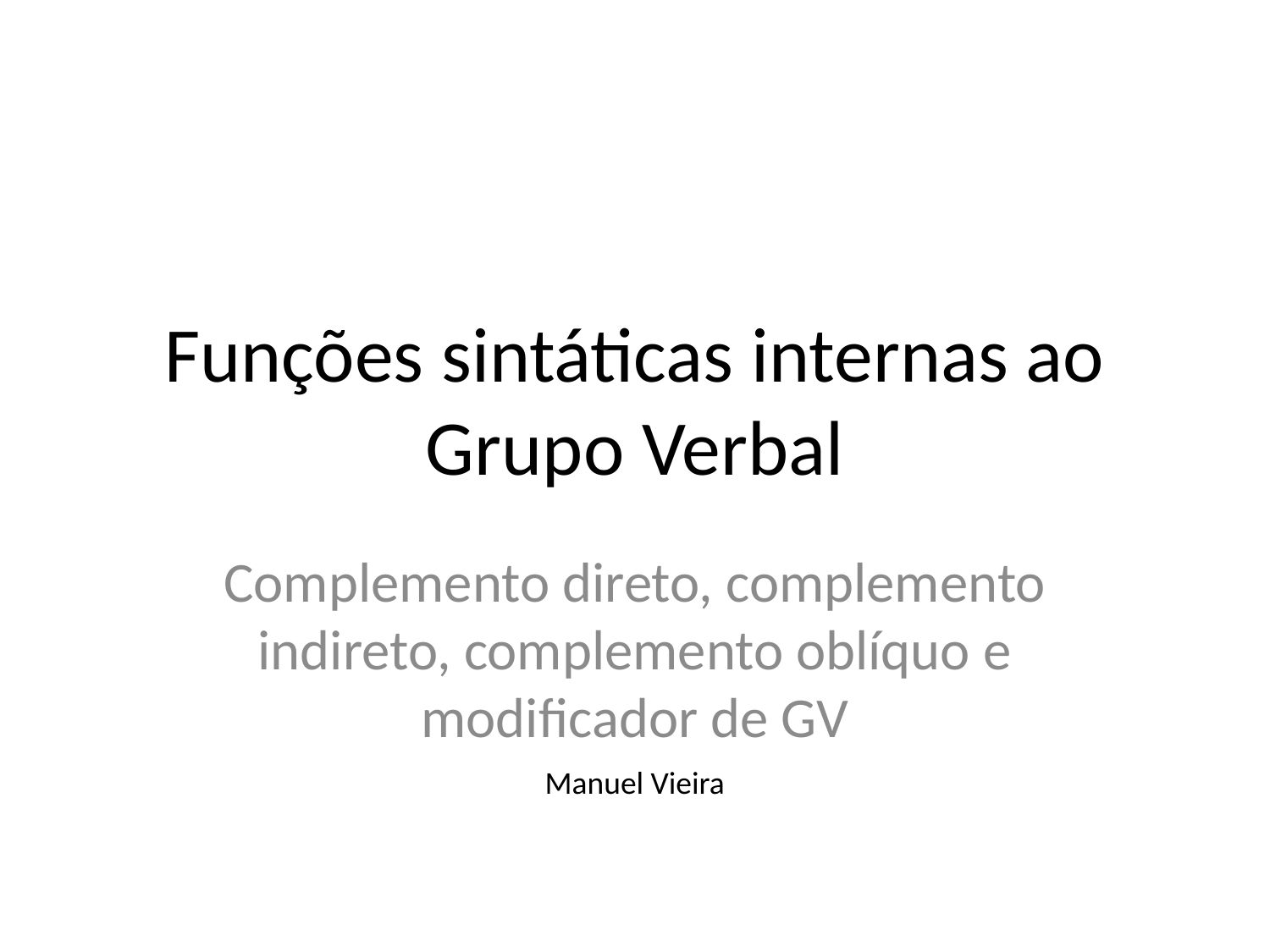

# Funções sintáticas internas ao Grupo Verbal
Complemento direto, complemento indireto, complemento oblíquo e modificador de GV
Manuel Vieira